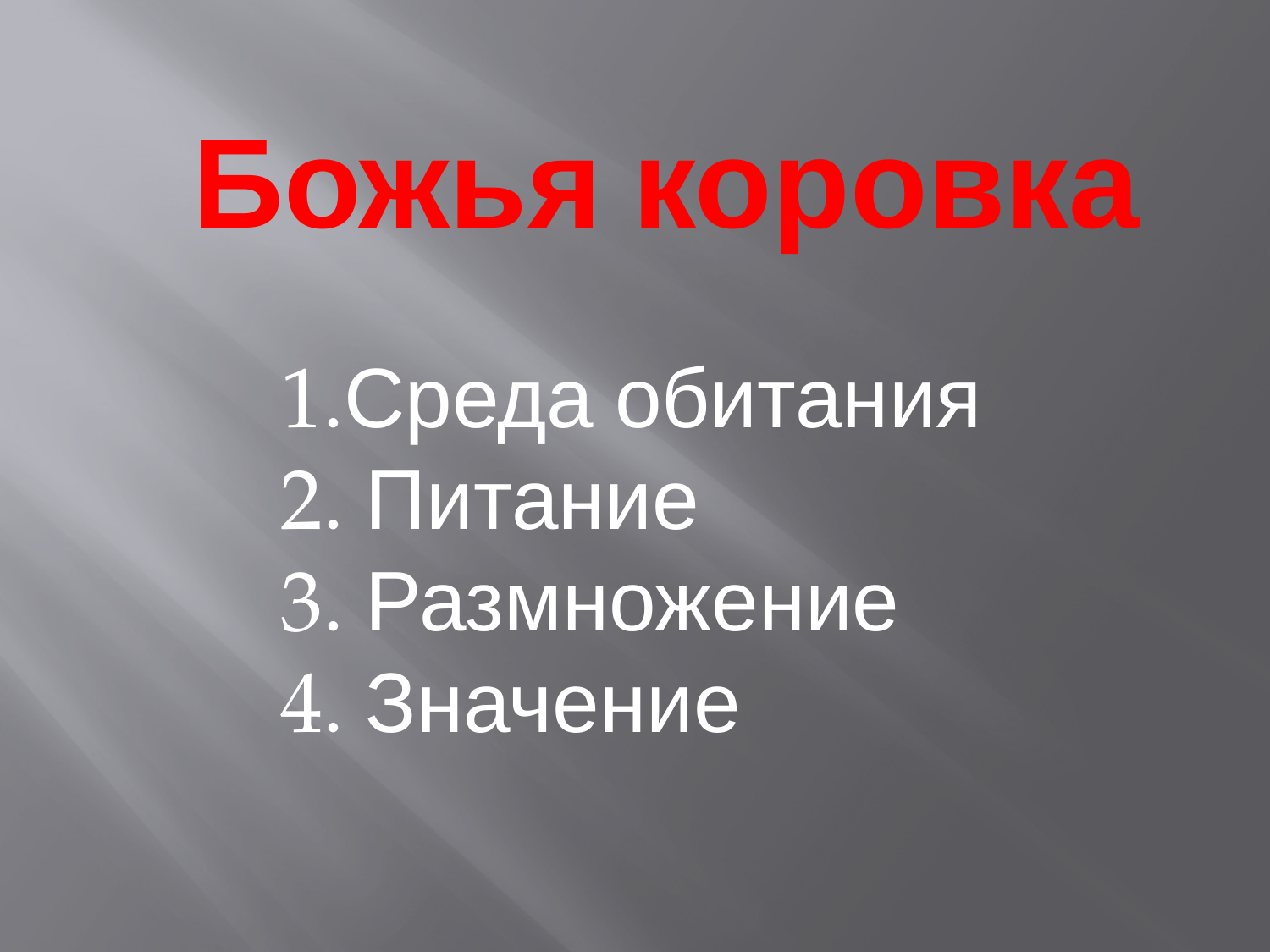

Божья коровка
1.Среда обитания
2. Питание
3. Размножение
4. Значение